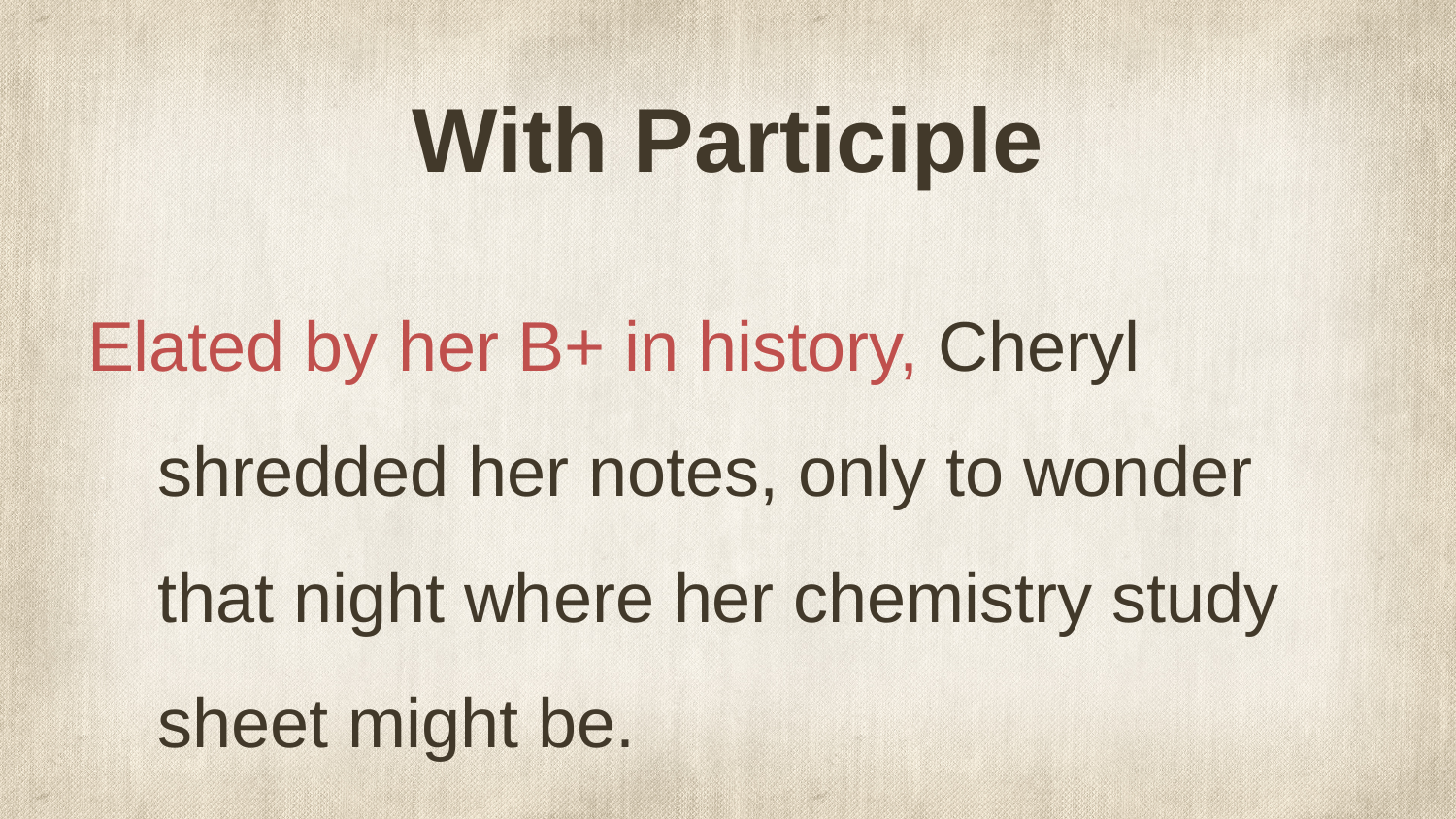

# With Participle
Elated by her B+ in history, Cheryl shredded her notes, only to wonder that night where her chemistry study sheet might be.